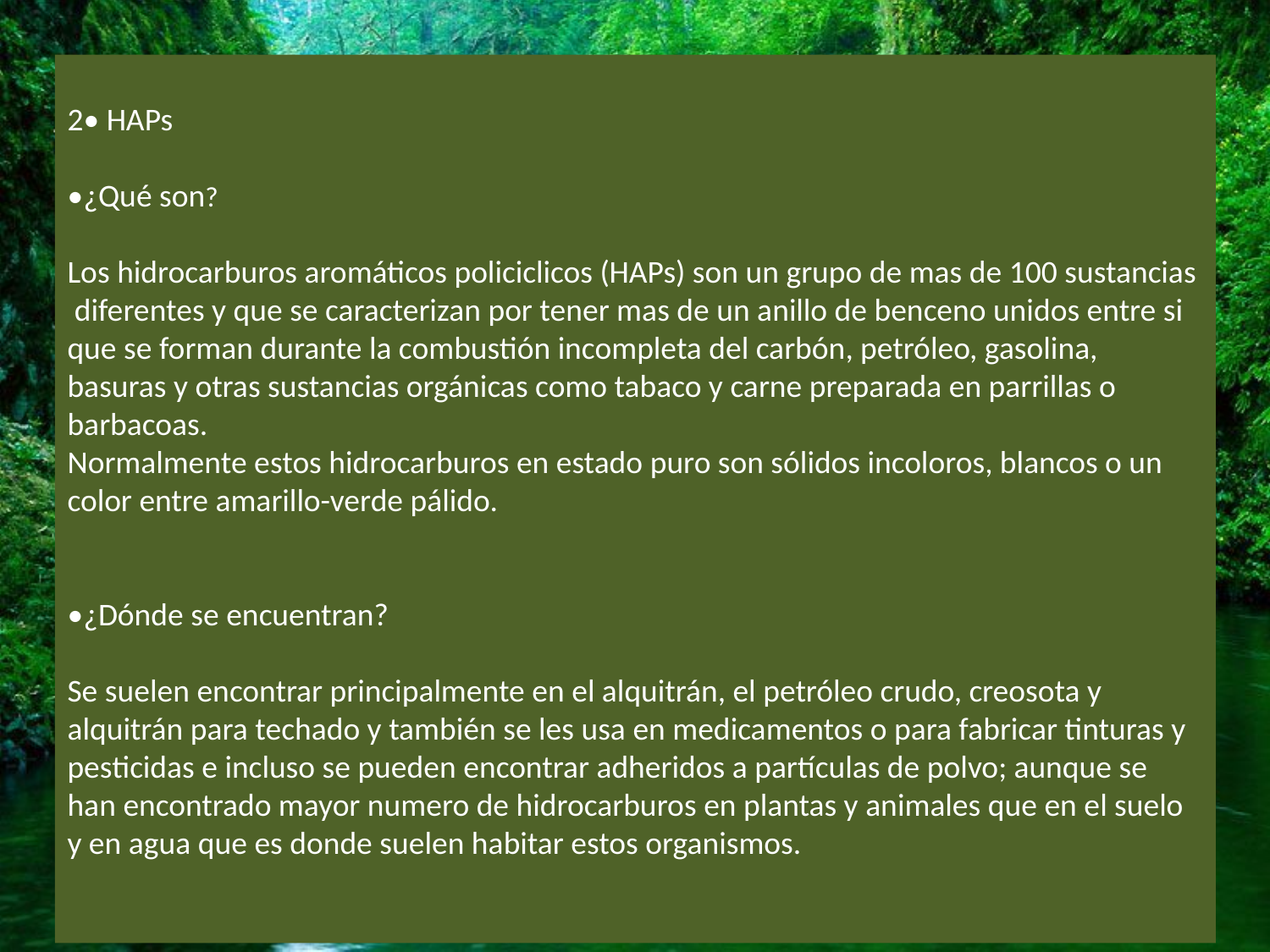

2• HAPs

•¿Qué son?

Los hidrocarburos aromáticos policiclicos (HAPs) son un grupo de mas de 100 sustancias  diferentes y que se caracterizan por tener mas de un anillo de benceno unidos entre si que se forman durante la combustión incompleta del carbón, petróleo, gasolina, basuras y otras sustancias orgánicas como tabaco y carne preparada en parrillas o barbacoas.
Normalmente estos hidrocarburos en estado puro son sólidos incoloros, blancos o un color entre amarillo-verde pálido.

•¿Dónde se encuentran?

Se suelen encontrar principalmente en el alquitrán, el petróleo crudo, creosota y alquitrán para techado y también se les usa en medicamentos o para fabricar tinturas y pesticidas e incluso se pueden encontrar adheridos a partículas de polvo; aunque se han encontrado mayor numero de hidrocarburos en plantas y animales que en el suelo y en agua que es donde suelen habitar estos organismos.